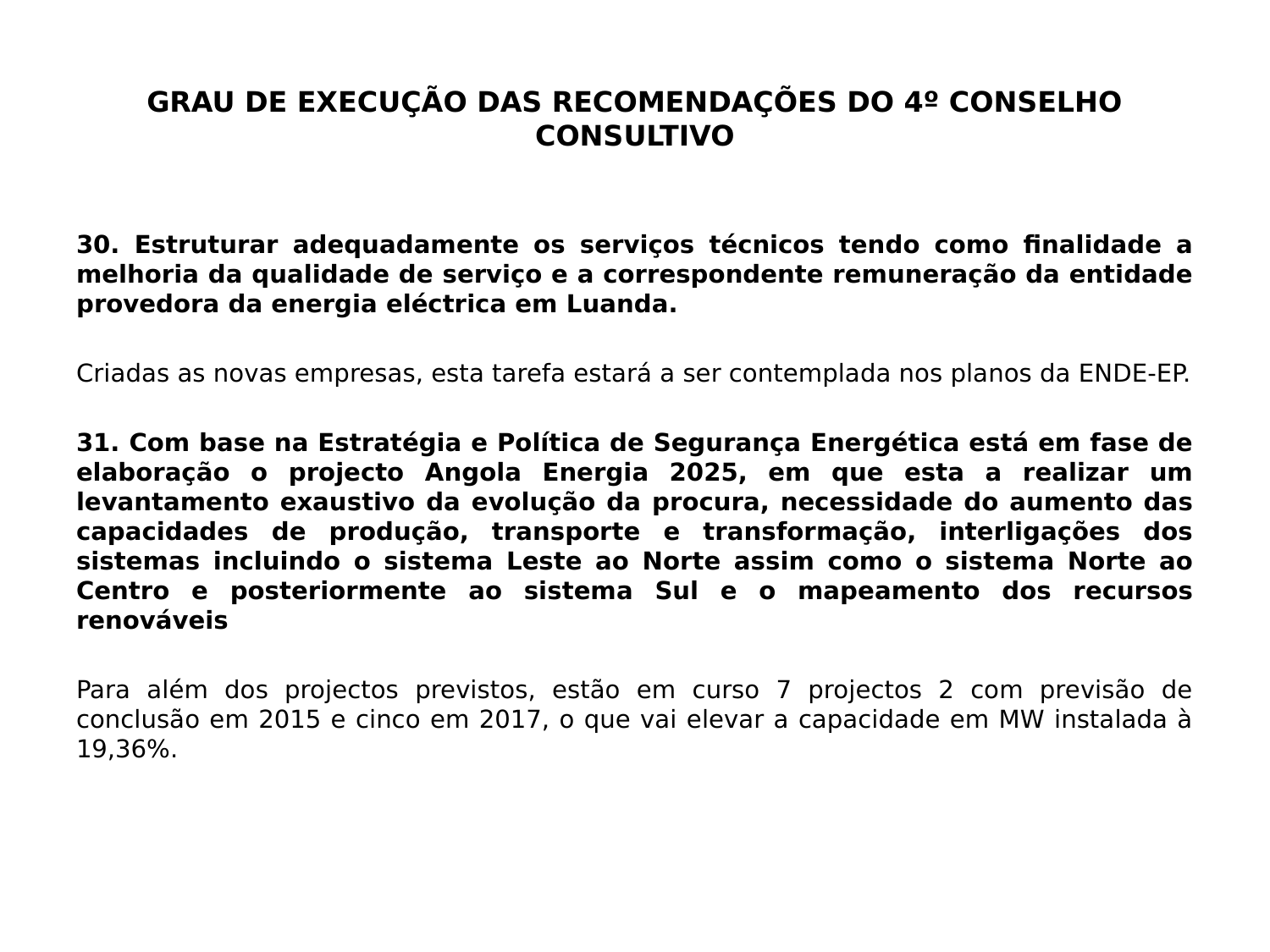

# GRAU DE EXECUÇÃO DAS RECOMENDAÇÕES DO 4º CONSELHO CONSULTIVO
30. Estruturar adequadamente os serviços técnicos tendo como finalidade a melhoria da qualidade de serviço e a correspondente remuneração da entidade provedora da energia eléctrica em Luanda.

Criadas as novas empresas, esta tarefa estará a ser contemplada nos planos da ENDE-EP.

31. Com base na Estratégia e Política de Segurança Energética está em fase de elaboração o projecto Angola Energia 2025, em que esta a realizar um levantamento exaustivo da evolução da procura, necessidade do aumento das capacidades de produção, transporte e transformação, interligações dos sistemas incluindo o sistema Leste ao Norte assim como o sistema Norte ao Centro e posteriormente ao sistema Sul e o mapeamento dos recursos renováveis

Para além dos projectos previstos, estão em curso 7 projectos 2 com previsão de conclusão em 2015 e cinco em 2017, o que vai elevar a capacidade em MW instalada à 19,36%.